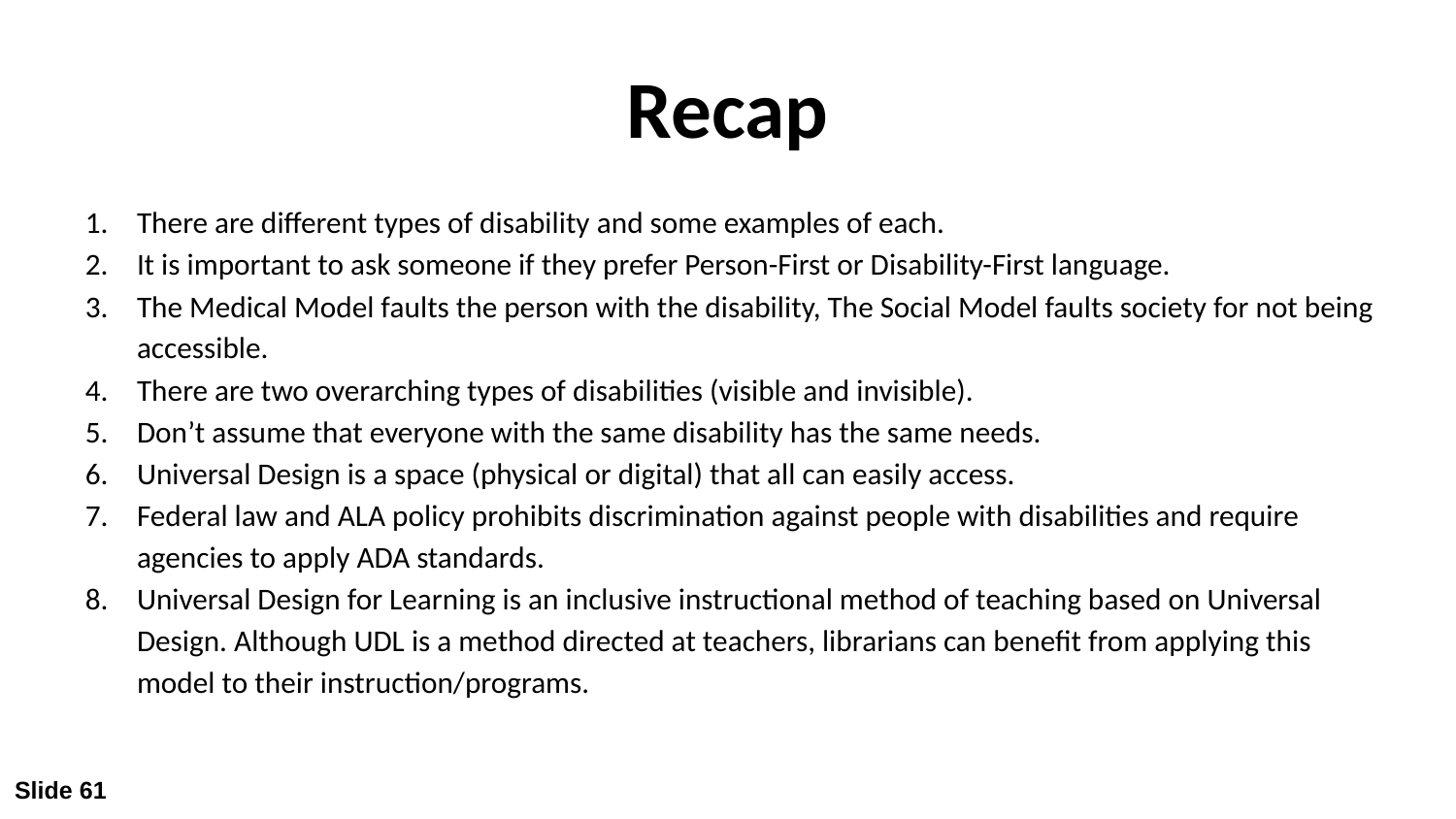

# Recap
There are different types of disability and some examples of each.
It is important to ask someone if they prefer Person-First or Disability-First language.
The Medical Model faults the person with the disability, The Social Model faults society for not being accessible.
There are two overarching types of disabilities (visible and invisible).
Don’t assume that everyone with the same disability has the same needs.
Universal Design is a space (physical or digital) that all can easily access.
Federal law and ALA policy prohibits discrimination against people with disabilities and require agencies to apply ADA standards.
Universal Design for Learning is an inclusive instructional method of teaching based on Universal Design. Although UDL is a method directed at teachers, librarians can benefit from applying this model to their instruction/programs.
Slide 61